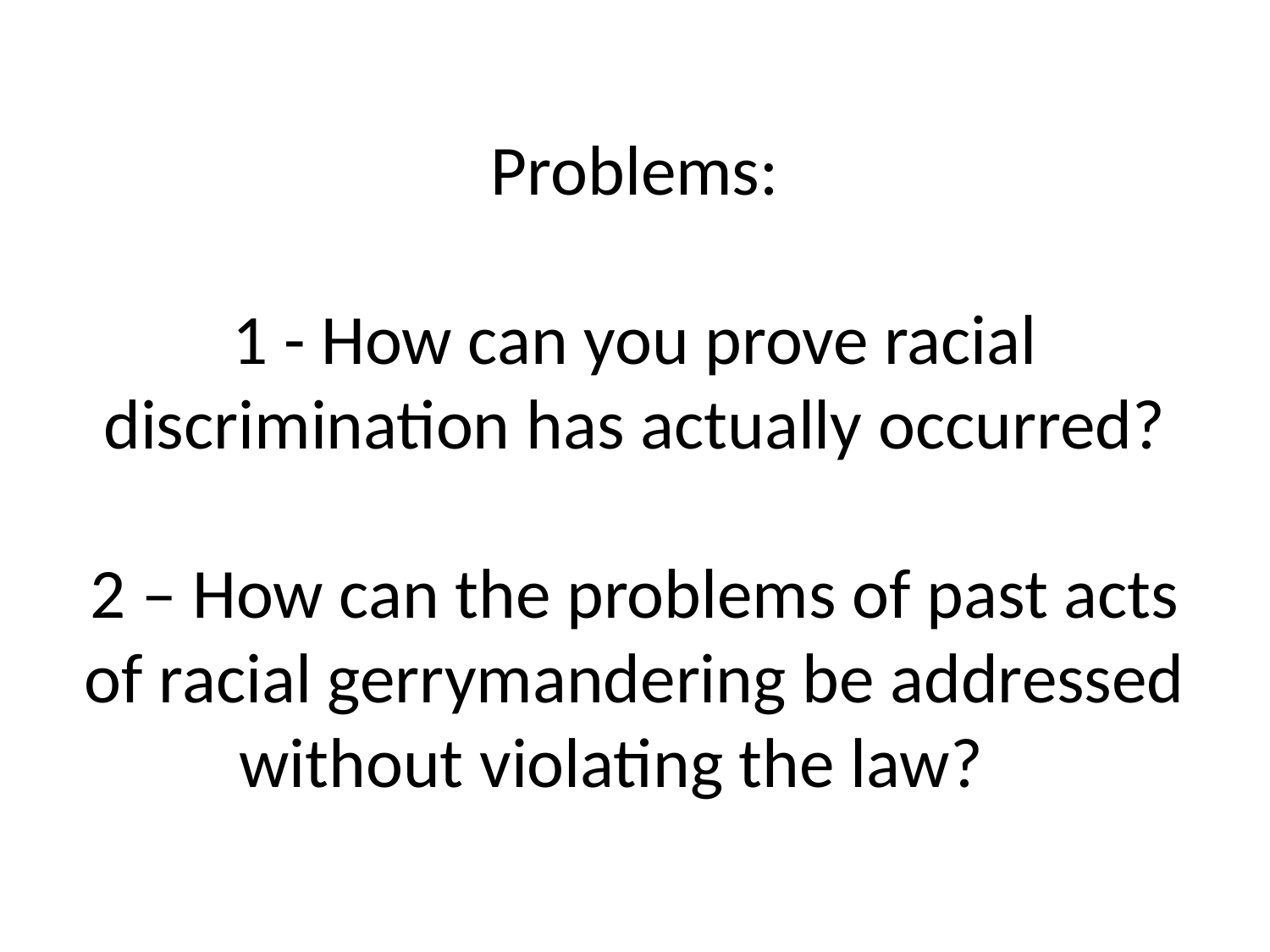

# Problems: 1 - How can you prove racial discrimination has actually occurred? 2 – How can the problems of past acts of racial gerrymandering be addressed without violating the law?